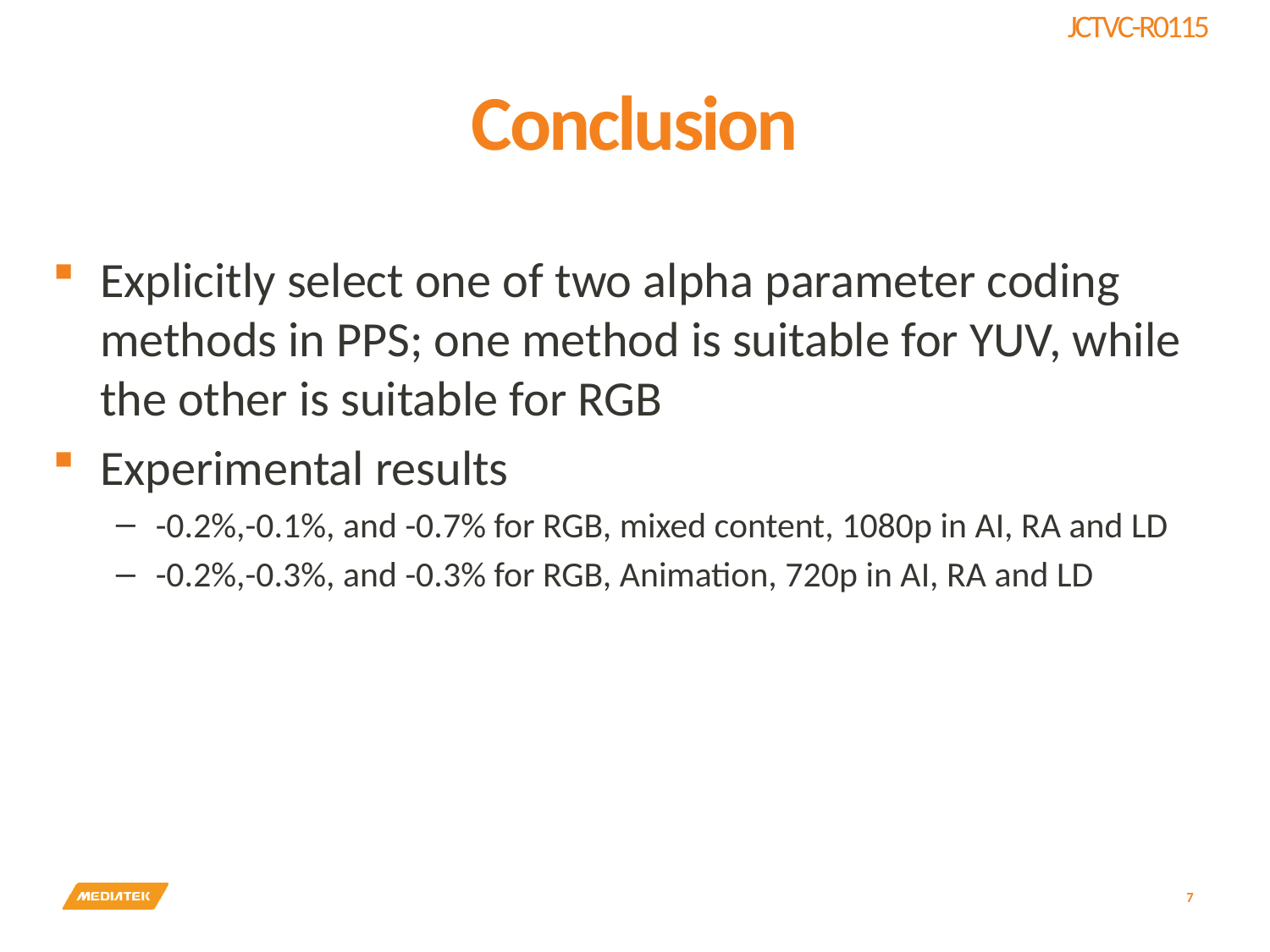

# Conclusion
Explicitly select one of two alpha parameter coding methods in PPS; one method is suitable for YUV, while the other is suitable for RGB
Experimental results
-0.2%,-0.1%, and -0.7% for RGB, mixed content, 1080p in AI, RA and LD
-0.2%,-0.3%, and -0.3% for RGB, Animation, 720p in AI, RA and LD
7